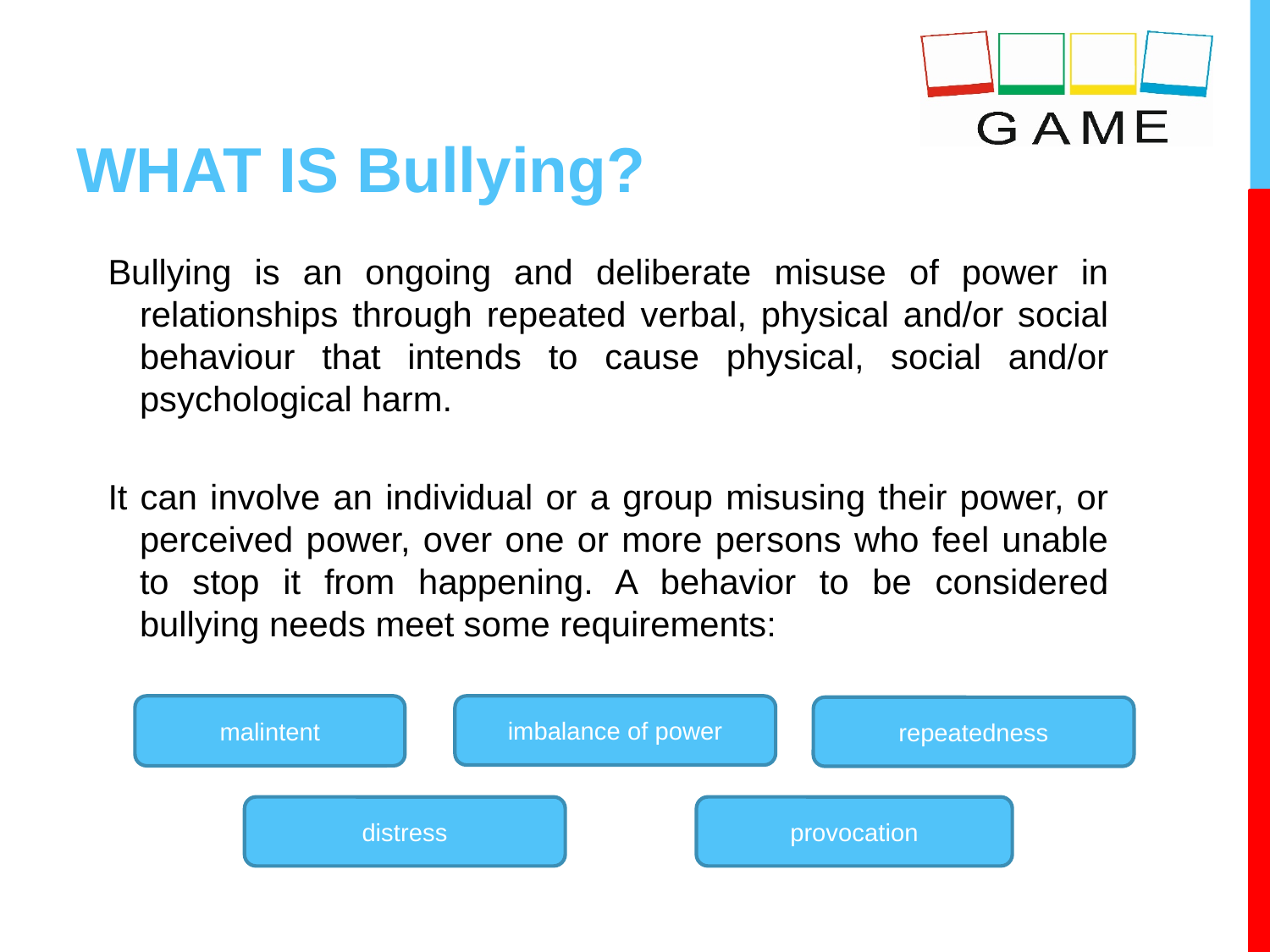

# WHAT IS Bullying?
Bullying is an ongoing and deliberate misuse of power in relationships through repeated verbal, physical and/or social behaviour that intends to cause physical, social and/or psychological harm.

It can involve an individual or a group misusing their power, or perceived power, over one or more persons who feel unable to stop it from happening. A behavior to be considered bullying needs meet some requirements:

malintent

imbalance of power
repeatedness
distress
provocation